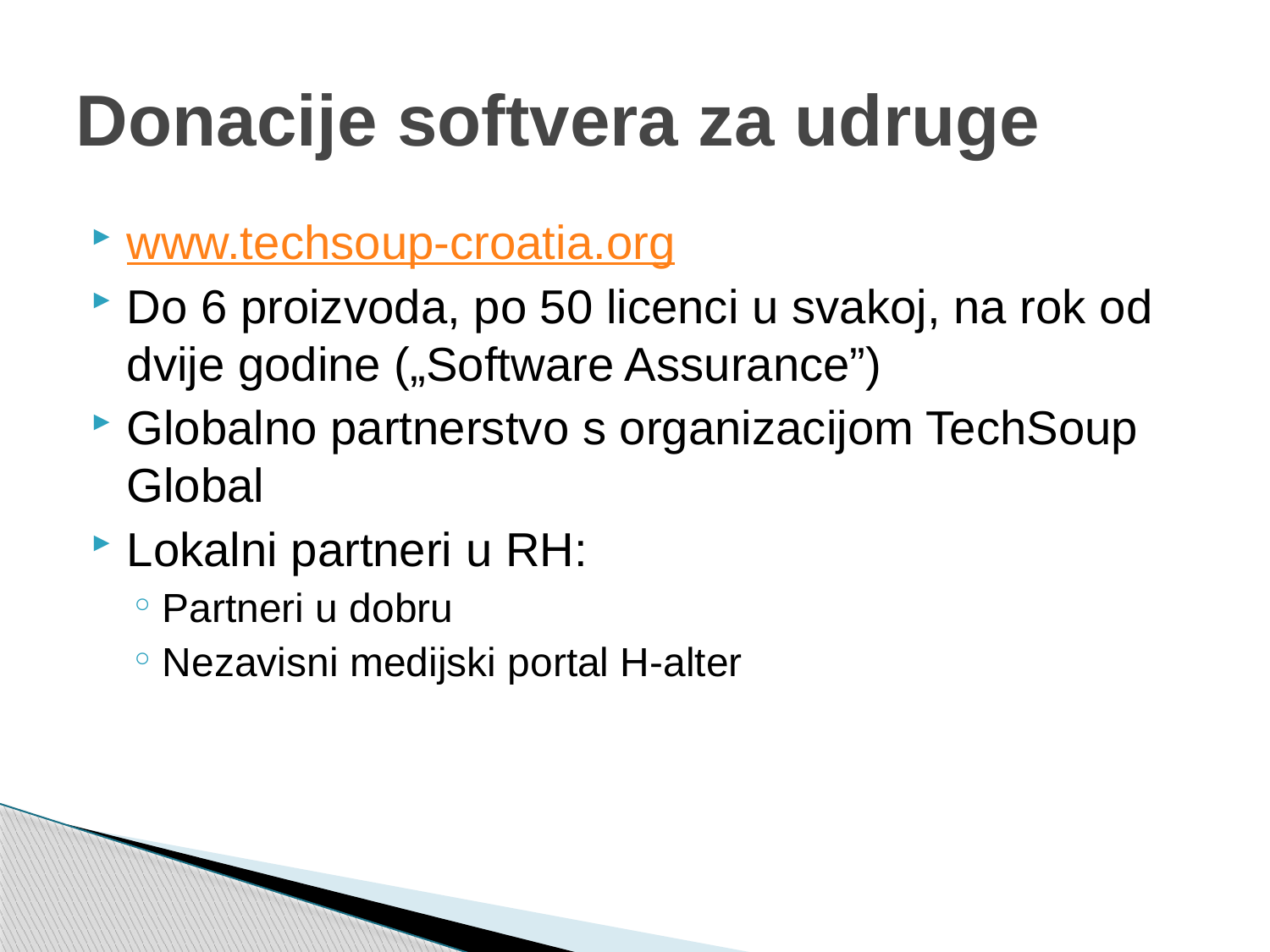

# Donacije softvera za udruge
www.techsoup-croatia.org
Do 6 proizvoda, po 50 licenci u svakoj, na rok od dvije godine („Software Assurance”)
Globalno partnerstvo s organizacijom TechSoup Global
Lokalni partneri u RH:
Partneri u dobru
Nezavisni medijski portal H-alter